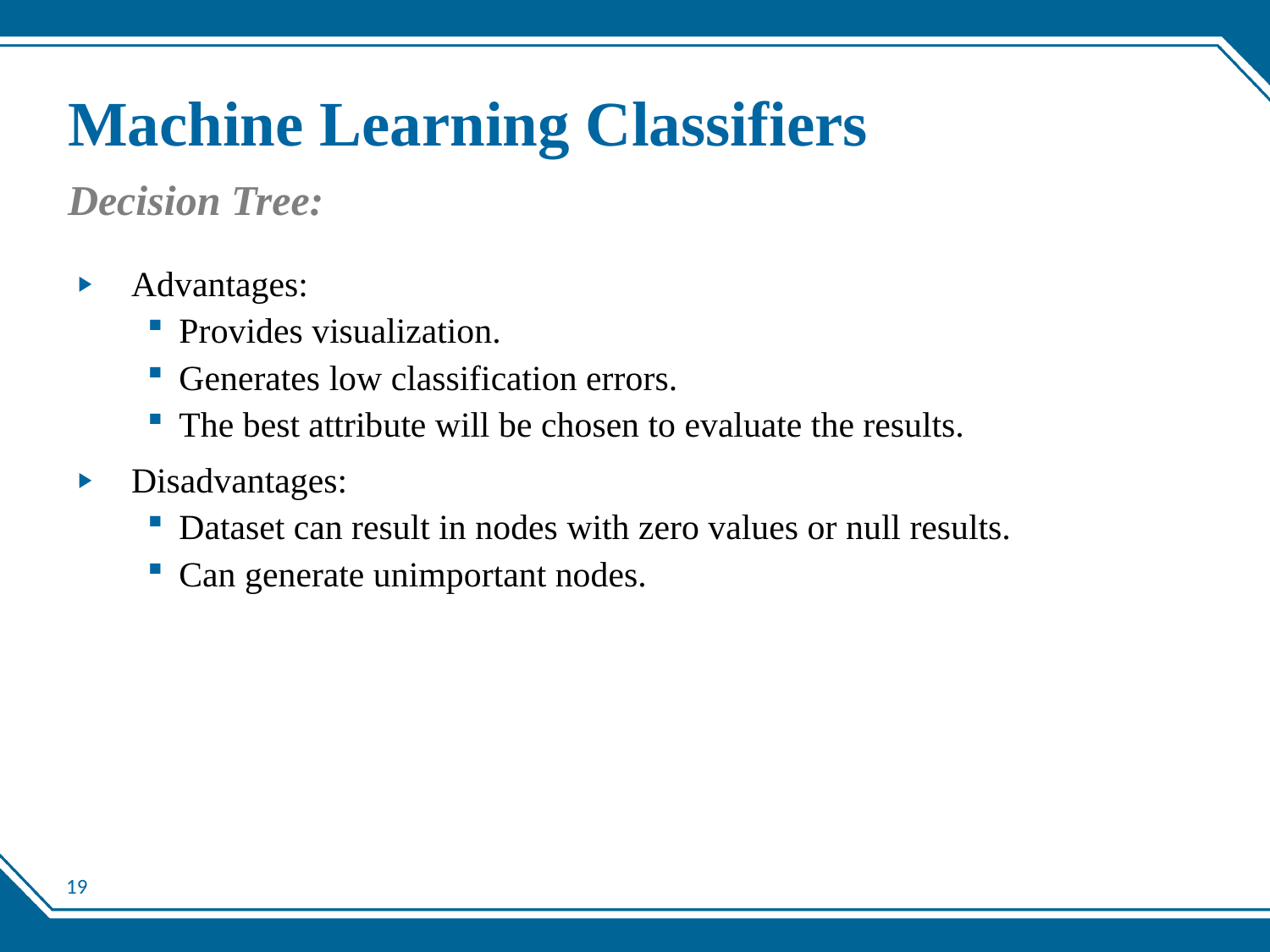

# Machine Learning Classifiers
Decision Tree:
Advantages:
Provides visualization.
Generates low classification errors.
The best attribute will be chosen to evaluate the results.
Disadvantages:
Dataset can result in nodes with zero values or null results.
Can generate unimportant nodes.